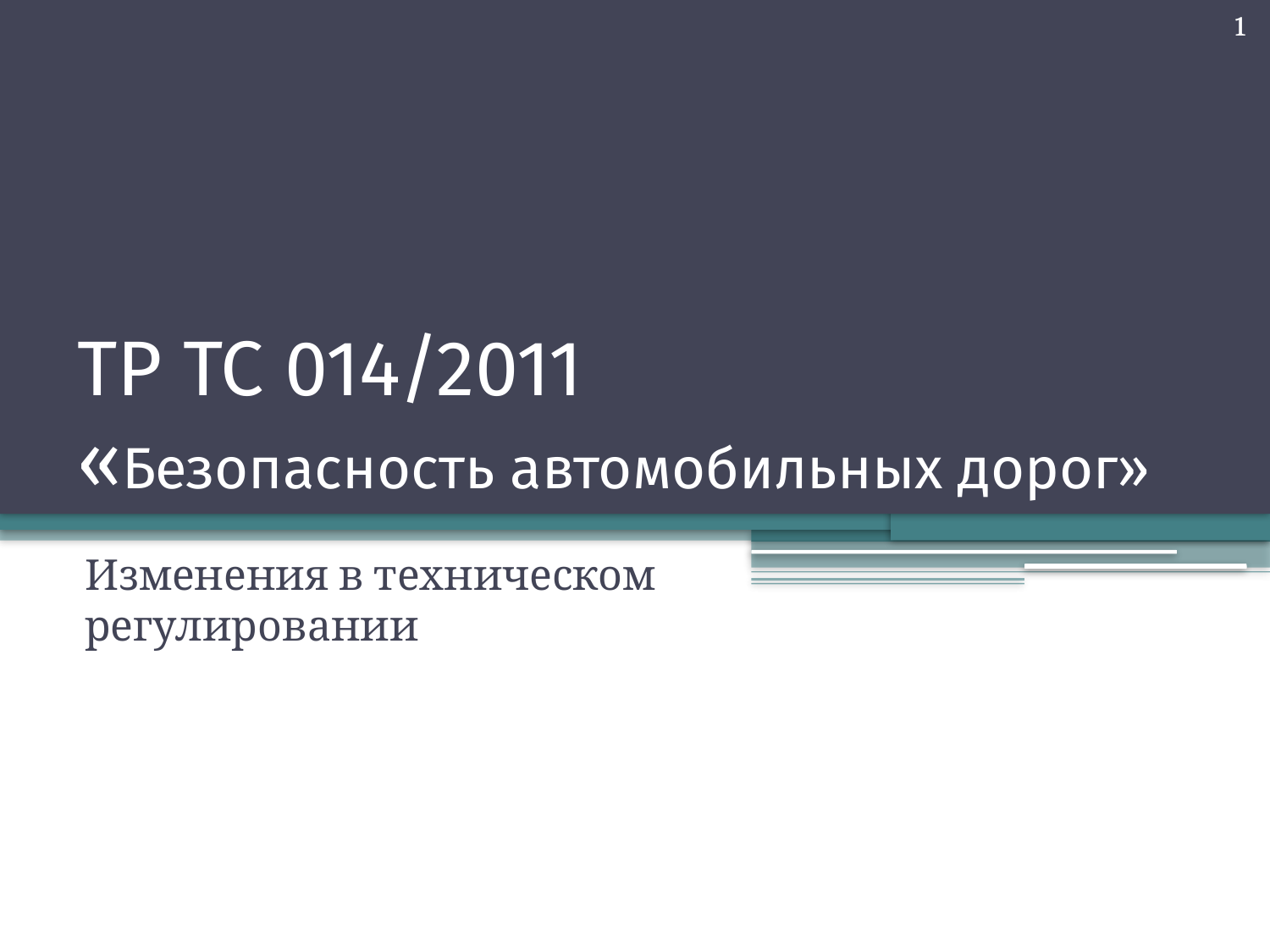

1
# ТР ТС 014/2011 «Безопасность автомобильных дорог»
Изменения в техническом регулировании